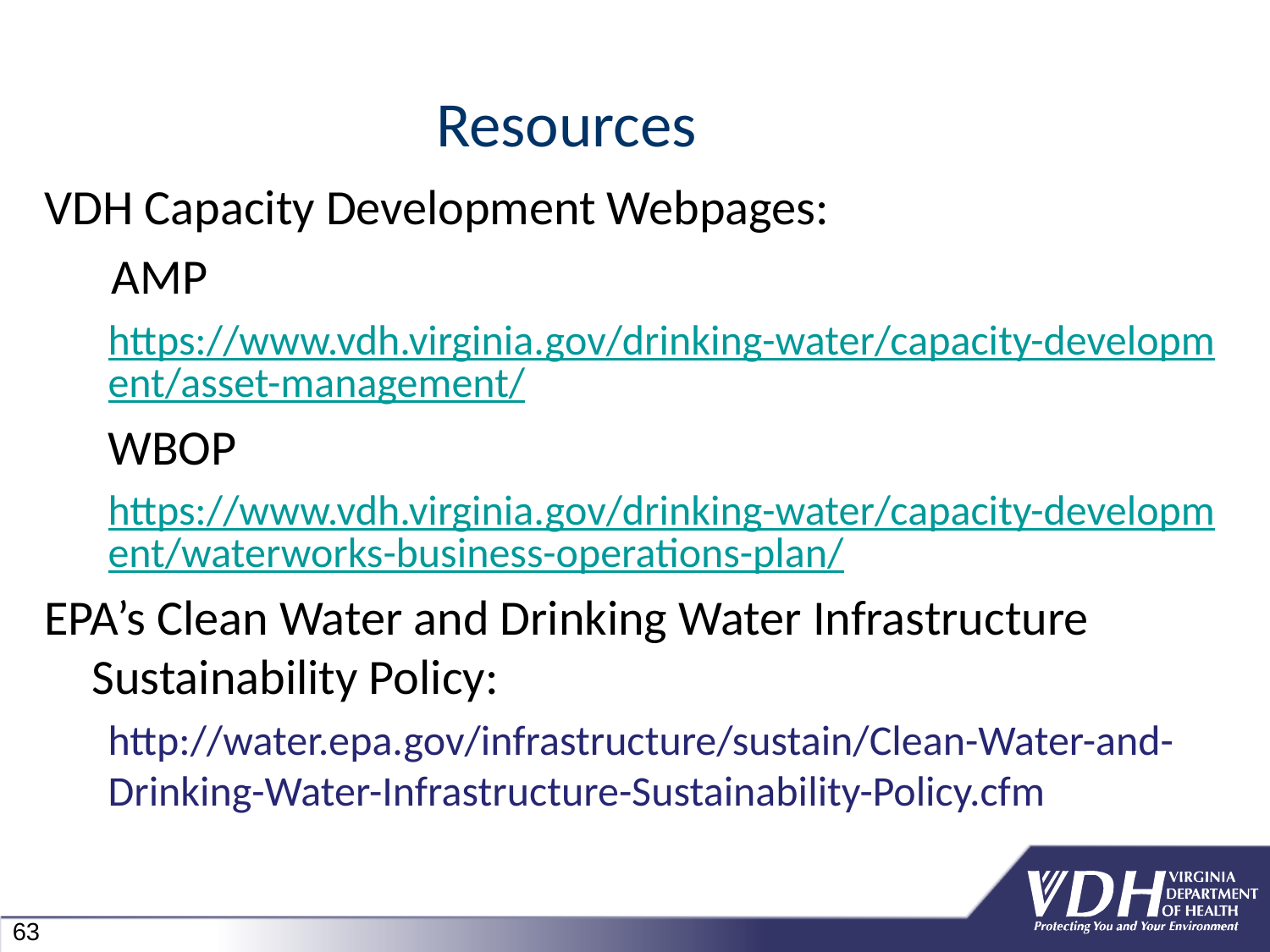

# Resources
VDH Capacity Development Webpages:
      AMP
https://www.vdh.virginia.gov/drinking-water/capacity-development/asset-management/
WBOP
https://www.vdh.virginia.gov/drinking-water/capacity-development/waterworks-business-operations-plan/
EPA’s Clean Water and Drinking Water Infrastructure Sustainability Policy:
http://water.epa.gov/infrastructure/sustain/Clean-Water-and-Drinking-Water-Infrastructure-Sustainability-Policy.cfm